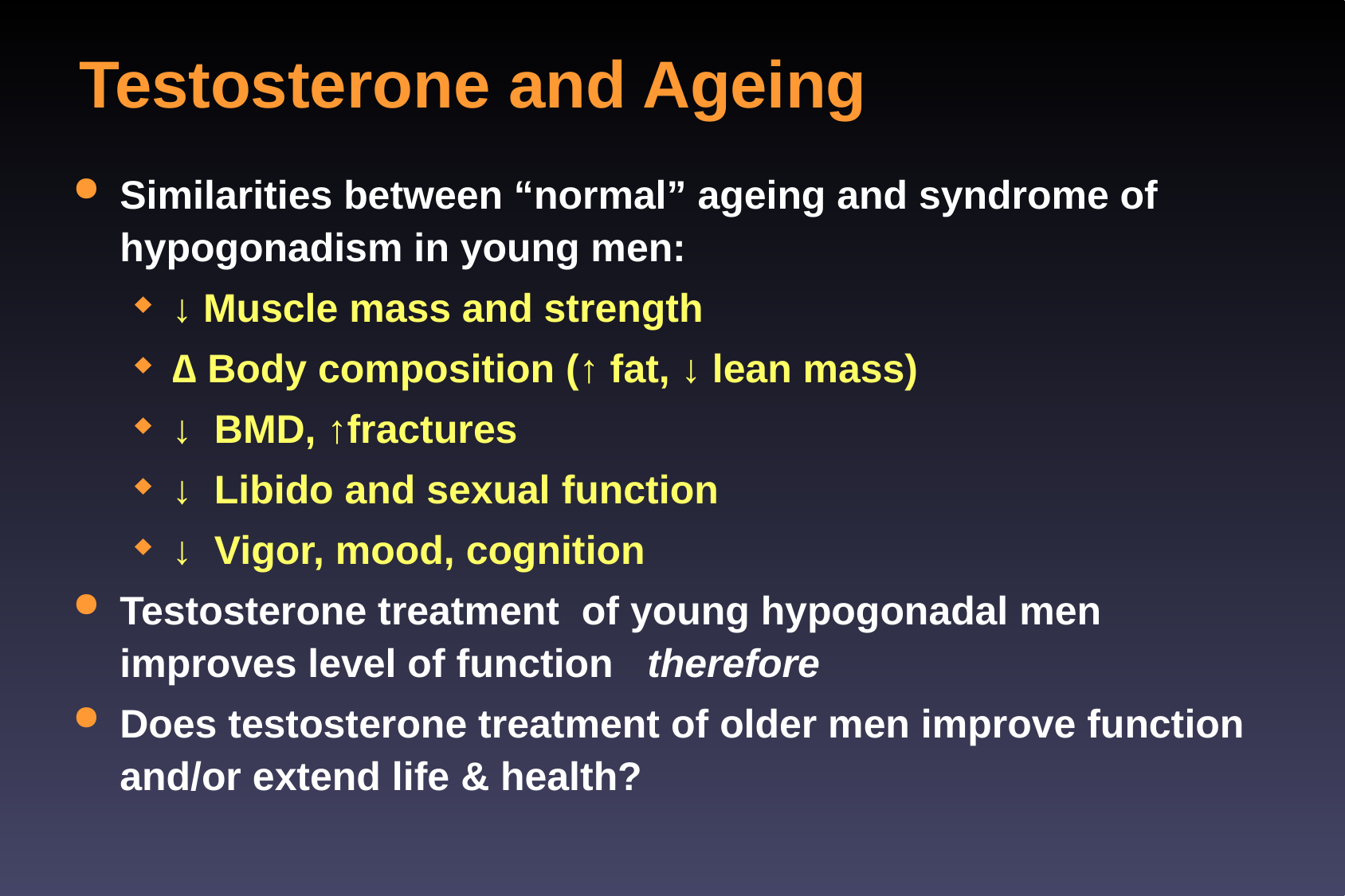

# Testosterone and Ageing
Similarities between “normal” ageing and syndrome of hypogonadism in young men:
↓ Muscle mass and strength
∆ Body composition (↑ fat, ↓ lean mass)
↓  BMD, ↑fractures
↓  Libido and sexual function
↓  Vigor, mood, cognition
Testosterone treatment  of young hypogonadal men improves level of function   therefore
Does testosterone treatment of older men improve function and/or extend life & health?